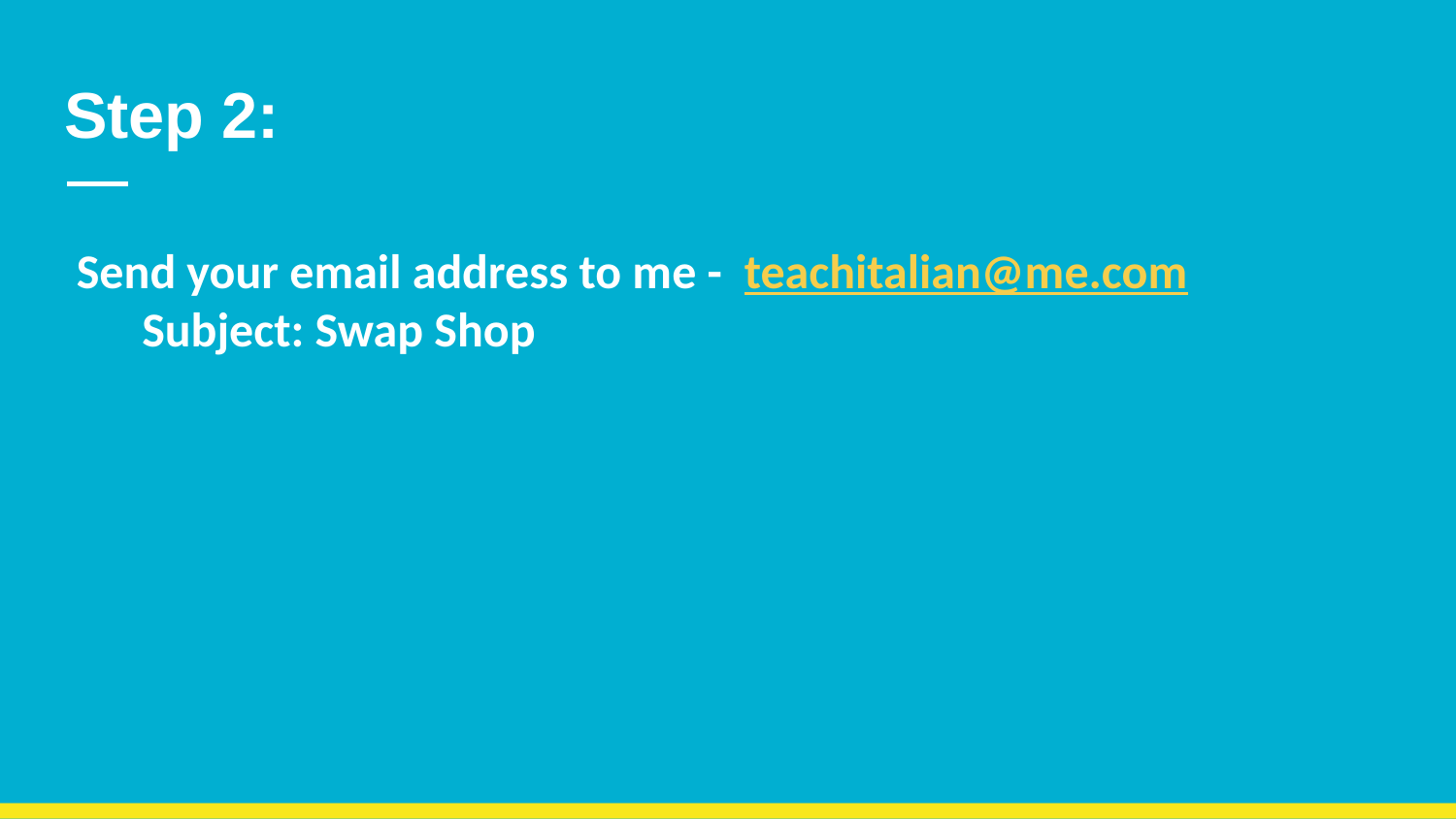

# Step 2:
Send your email address to me -  teachitalian@me.com
      Subject: Swap Shop